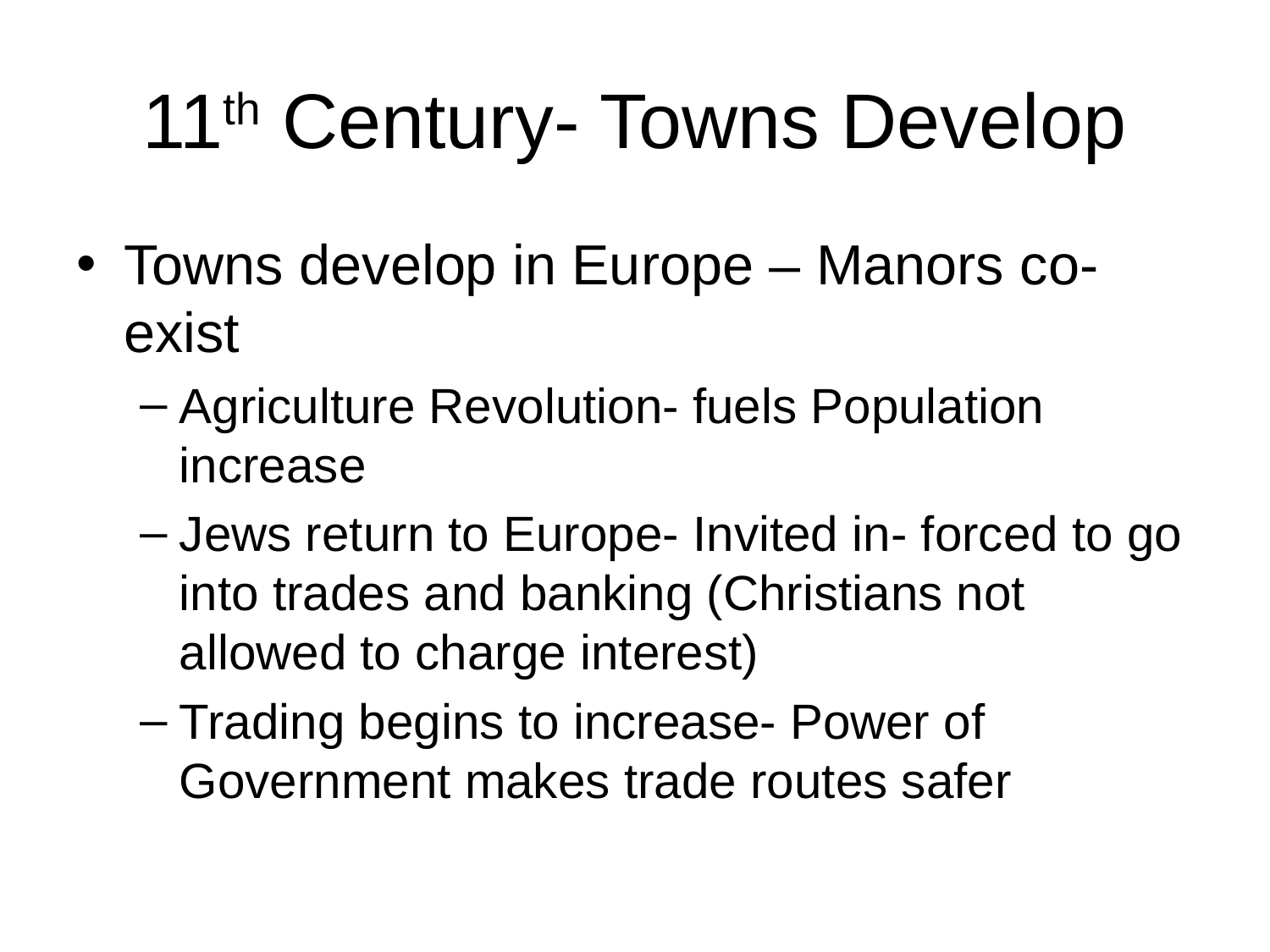

# 11th Century- Towns Develop
Towns develop in Europe – Manors co-exist
Agriculture Revolution- fuels Population increase
Jews return to Europe- Invited in- forced to go into trades and banking (Christians not allowed to charge interest)
Trading begins to increase- Power of Government makes trade routes safer